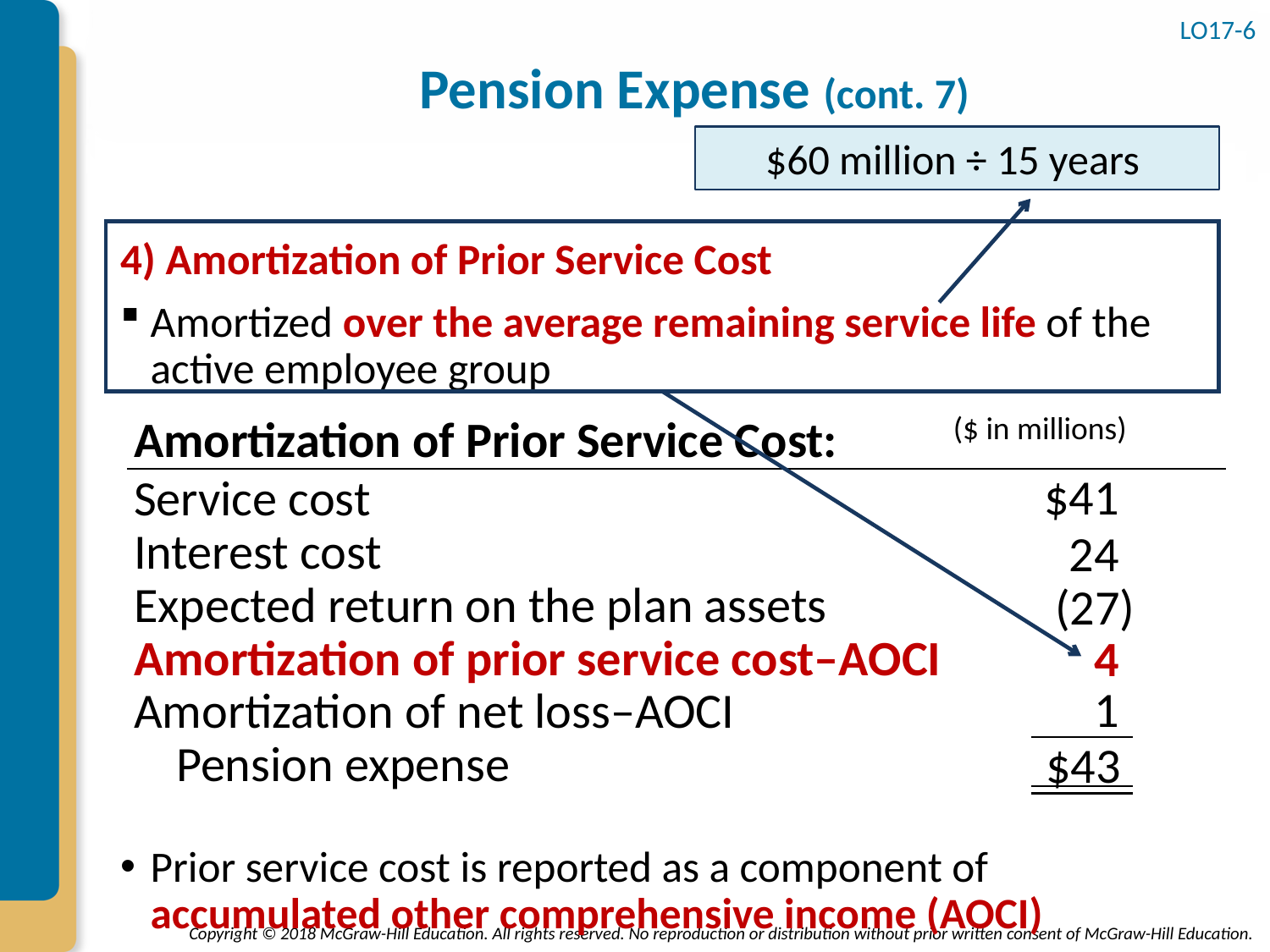

# Pension Expense (cont. 7)
LO17-6
$60 million ÷ 15 years

4) Amortization of Prior Service Cost
Amortized over the average remaining service life of the active employee group

Prior service cost is reported as a component of accumulated other comprehensive income (AOCI)

Amortization of Prior Service Cost:
($ in millions)
$41
Service cost
Interest cost
24
Expected return on the plan assets
(27)
Amortization of prior service cost–AOCI
4
1
Amortization of net loss–AOCI
Pension expense
$43